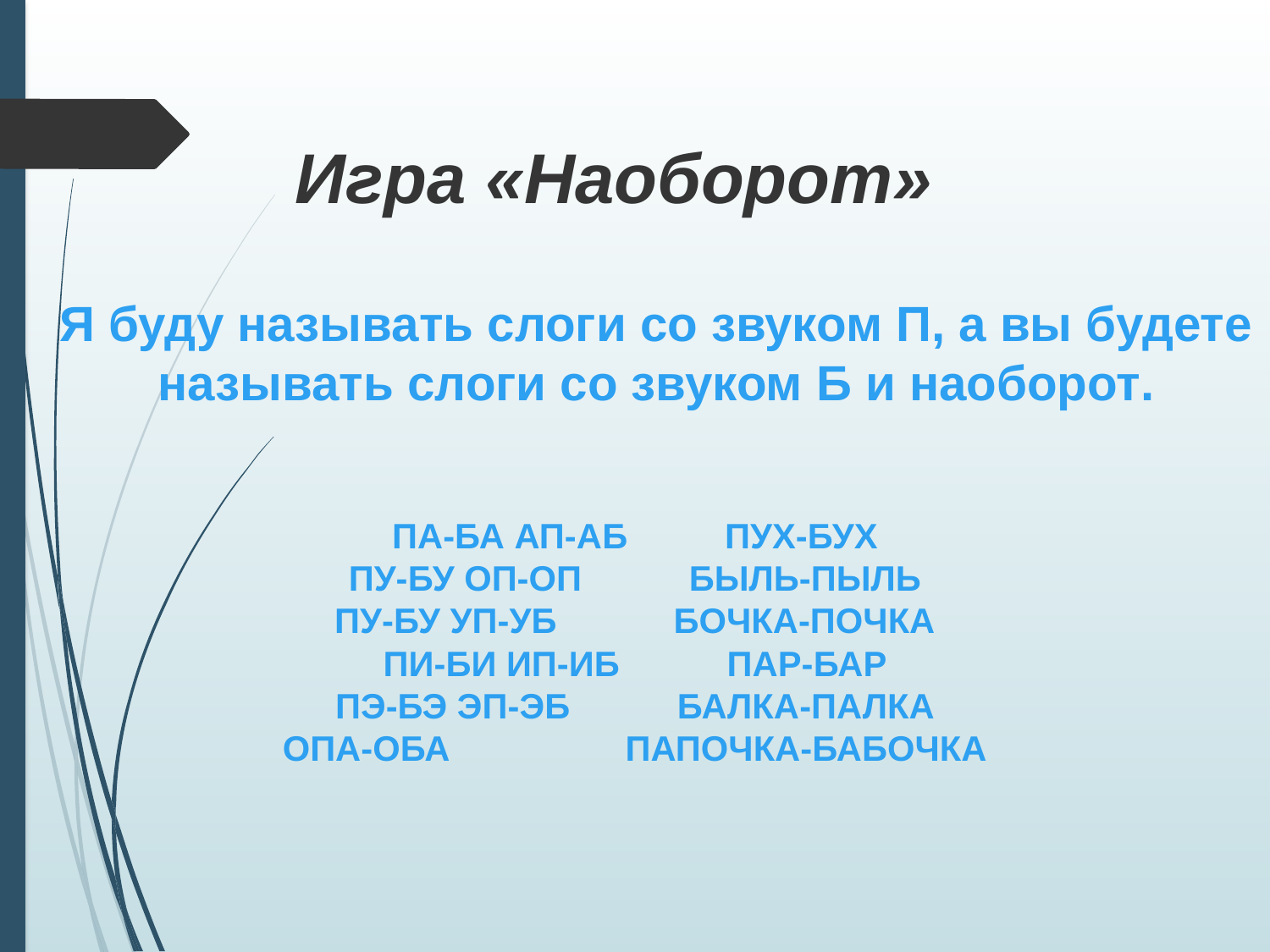

Игра «Наоборот»
Я буду называть слоги со звуком П, а вы будете называть слоги со звуком Б и наоборот.

ПА-БА АП-АБ          ПУХ-БУХ
ПУ-БУ ОП-ОП           БЫЛЬ-ПЫЛЬ
ПУ-БУ УП-УБ            БОЧКА-ПОЧКА
ПИ-БИ ИП-ИБ           ПАР-БАР
ПЭ-БЭ ЭП-ЭБ           БАЛКА-ПАЛКА
ОПА-ОБА                  ПАПОЧКА-БАБОЧКА